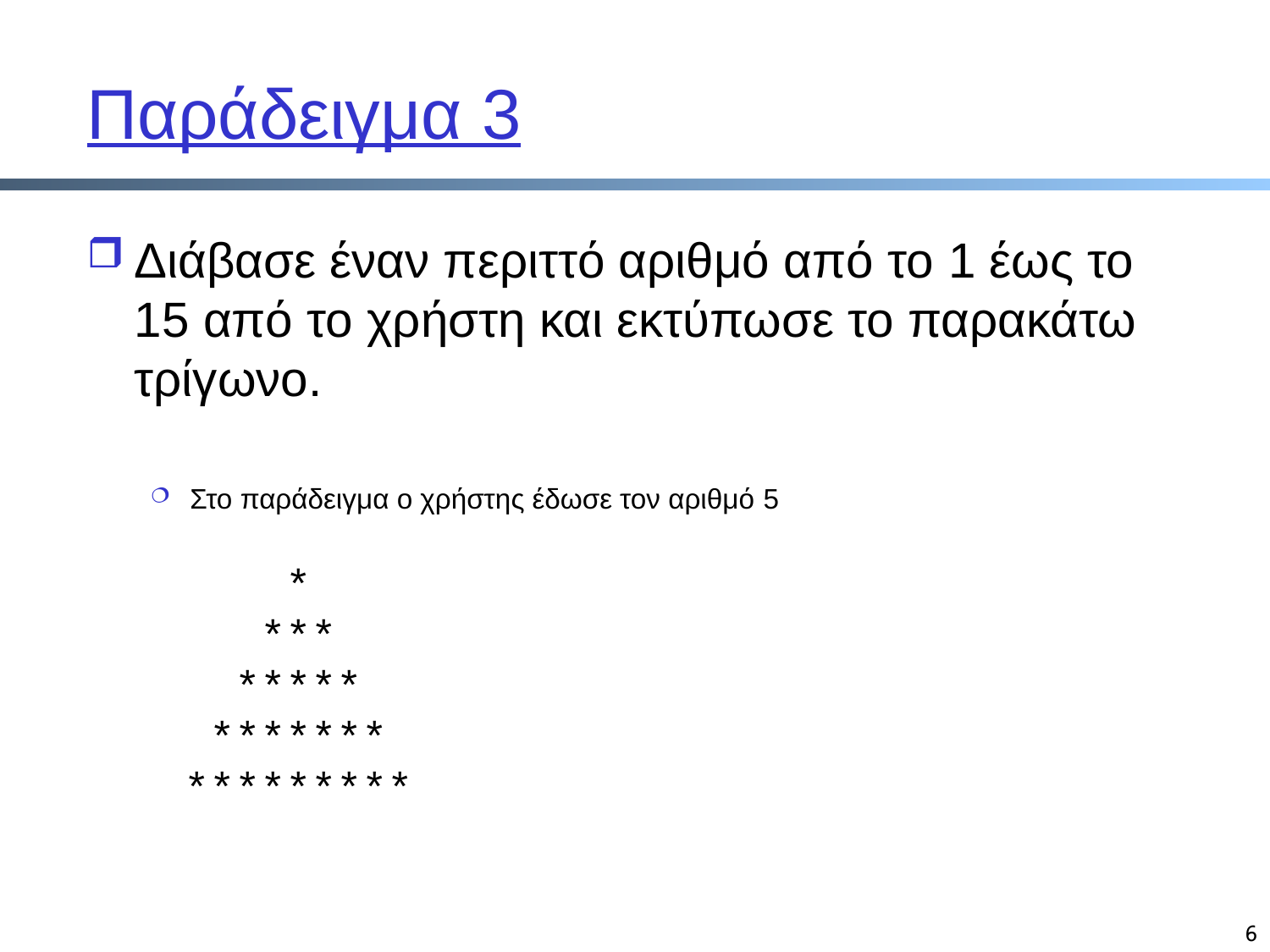

# Παράδειγμα 3
Διάβασε έναν περιττό αριθμό από το 1 έως το 15 από το χρήστη και εκτύπωσε το παρακάτω τρίγωνο.

Στο παράδειγμα ο χρήστης έδωσε τον αριθμό 5
       *
      ***
     *****
    *******
   *********
6